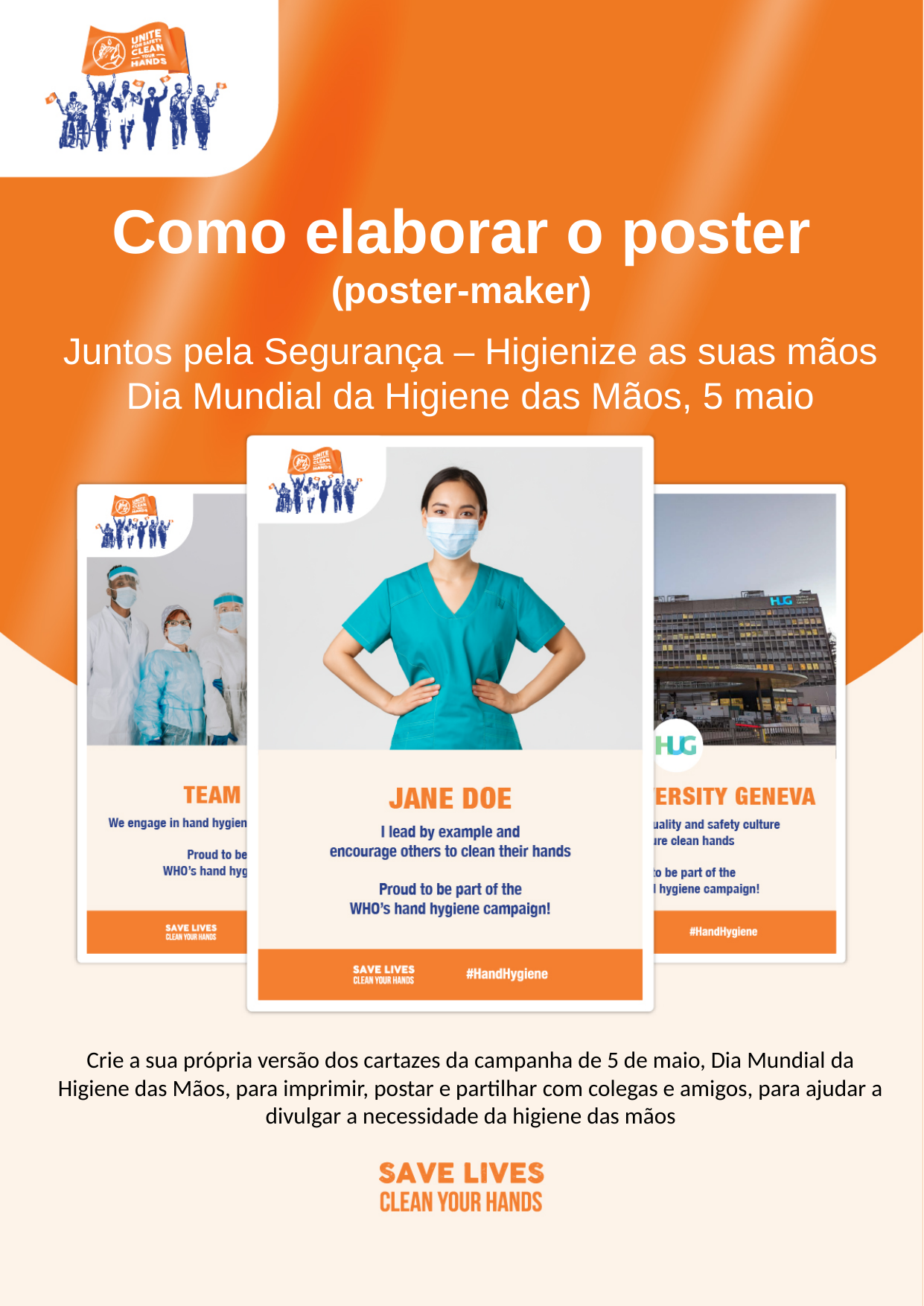

Como elaborar o poster
(poster-maker)
Juntos pela Segurança – Higienize as suas mãos
Dia Mundial da Higiene das Mãos, 5 maio
Crie a sua própria versão dos cartazes da campanha de 5 de maio, Dia Mundial da Higiene das Mãos, para imprimir, postar e partilhar com colegas e amigos, para ajudar a divulgar a necessidade da higiene das mãos